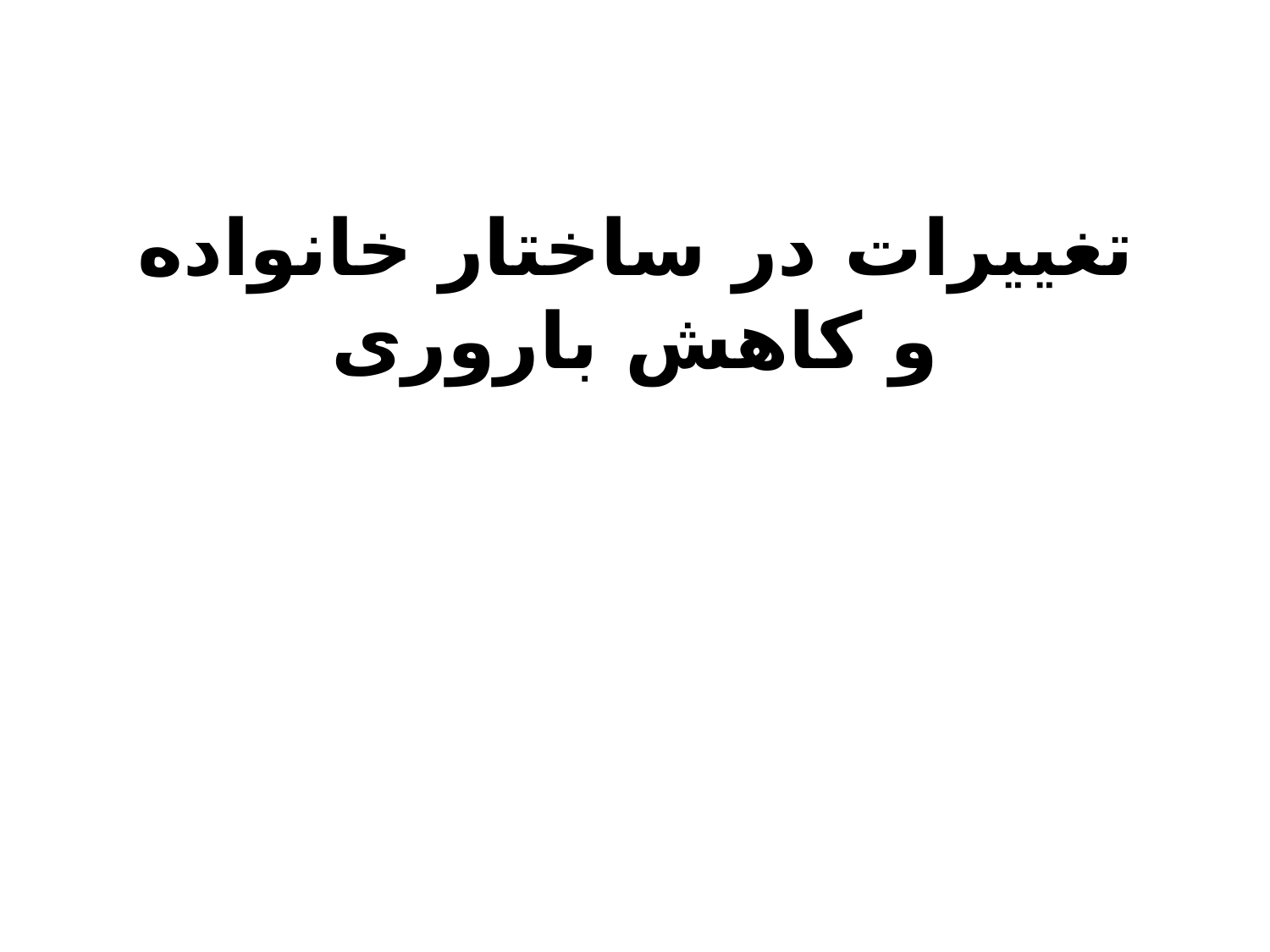

# تغییرات در ساختار خانواده و کاهش باروری